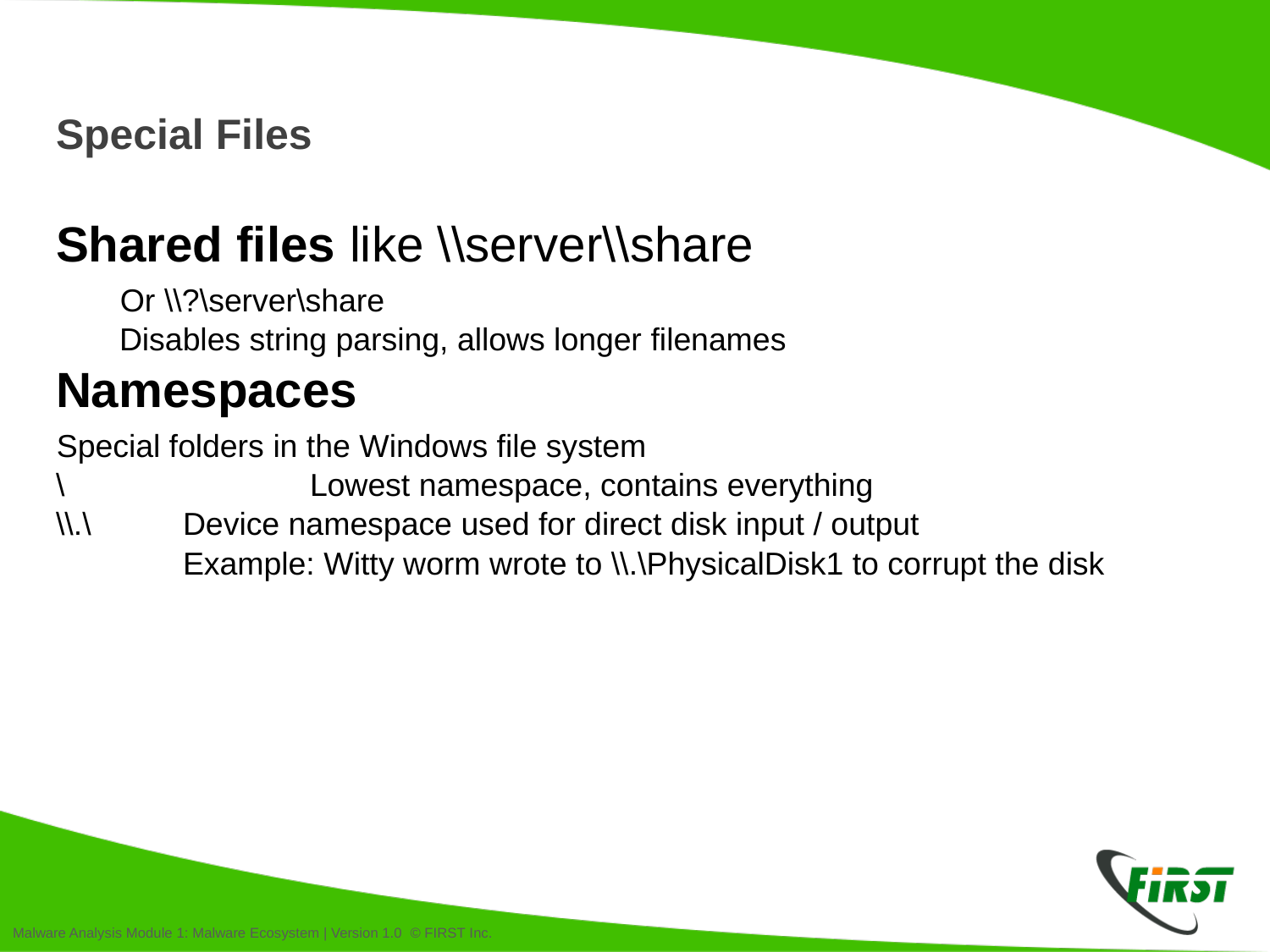

# Special Files
Shared files like \\server\\share
Or \\?\server\share
Disables string parsing, allows longer filenames
Namespaces
Special folders in the Windows file system
\ 		Lowest namespace, contains everything
\\.\  	Device namespace used for direct disk input / output
Example: Witty worm wrote to \\.\PhysicalDisk1 to corrupt the disk